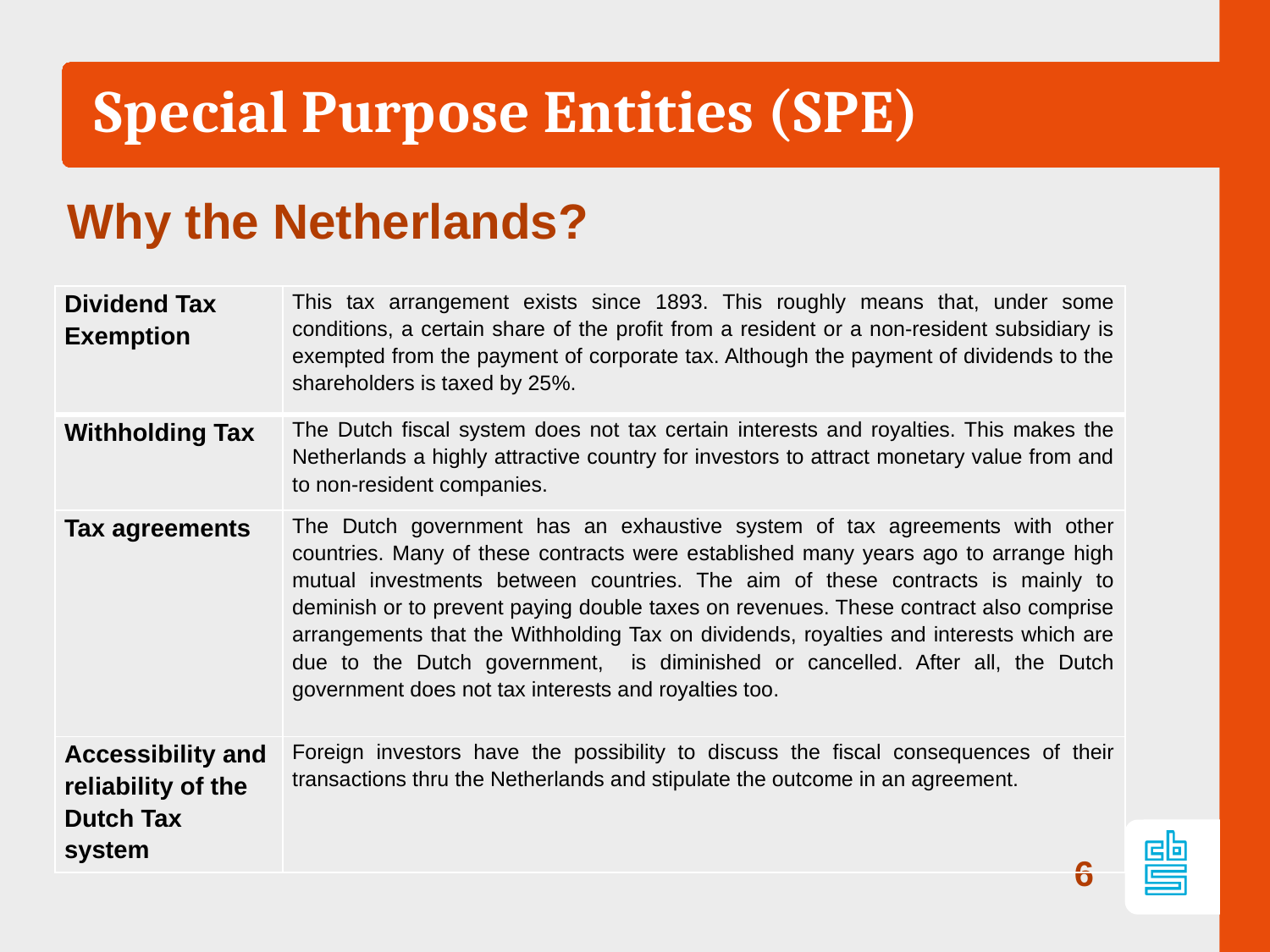

# Special Purpose Entities (SPE)
Why the Netherlands?
| Dividend Tax Exemption | This tax arrangement exists since 1893. This roughly means that, under some conditions, a certain share of the profit from a resident or a non-resident subsidiary is exempted from the payment of corporate tax. Although the payment of dividends to the shareholders is taxed by 25%. |
| --- | --- |
| Withholding Tax | The Dutch fiscal system does not tax certain interests and royalties. This makes the Netherlands a highly attractive country for investors to attract monetary value from and to non-resident companies. |
| Tax agreements | The Dutch government has an exhaustive system of tax agreements with other countries. Many of these contracts were established many years ago to arrange high mutual investments between countries. The aim of these contracts is mainly to deminish or to prevent paying double taxes on revenues. These contract also comprise arrangements that the Withholding Tax on dividends, royalties and interests which are due to the Dutch government, is diminished or cancelled. After all, the Dutch government does not tax interests and royalties too. |
| Accessibility and reliability of the Dutch Tax system | Foreign investors have the possibility to discuss the fiscal consequences of their transactions thru the Netherlands and stipulate the outcome in an agreement. |
6